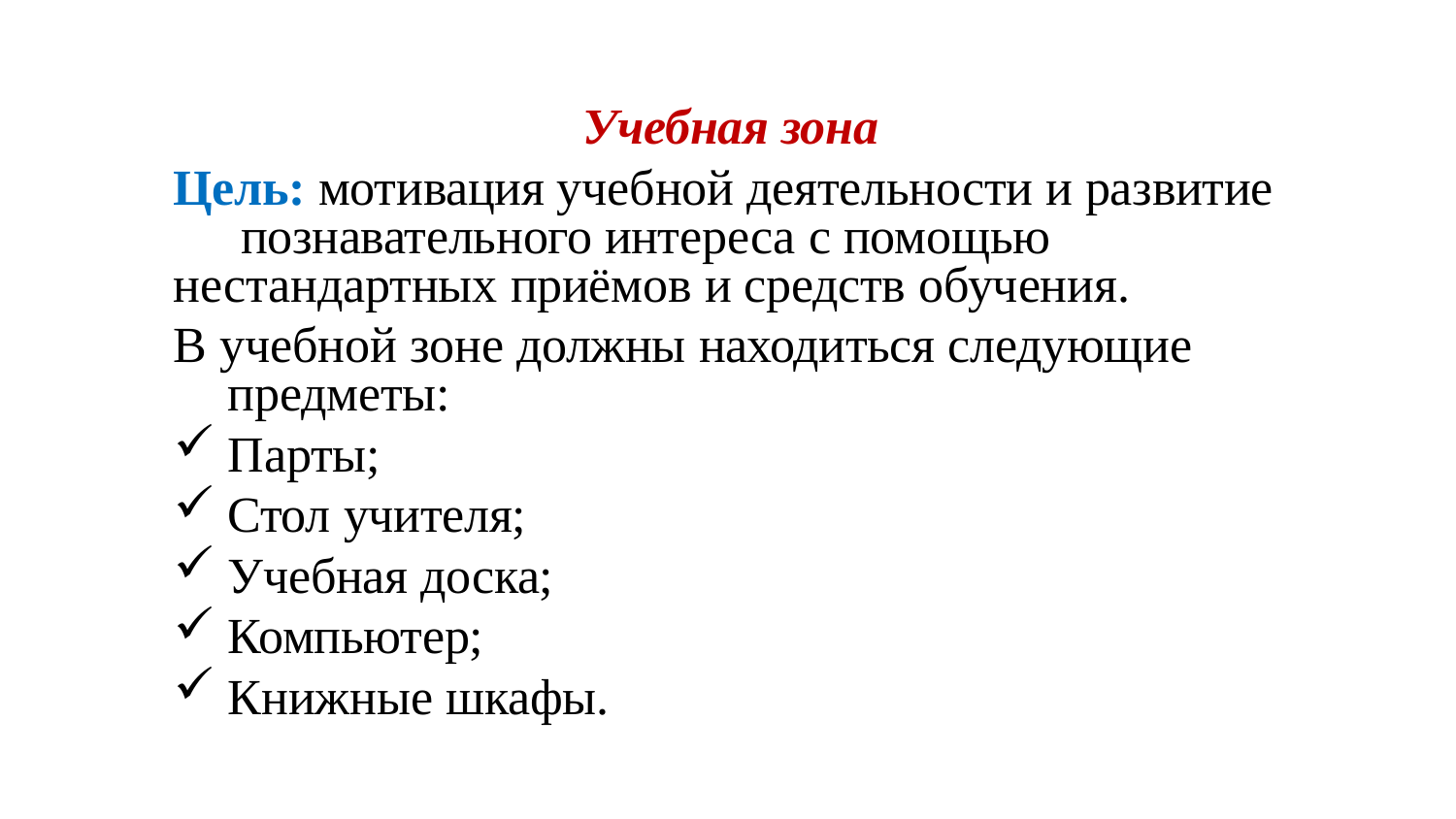

Учебная зона
Цель: мотивация учебной деятельности и развитие  познавательного интереса с помощью
нестандартных приёмов и средств обучения.
В учебной зоне должны находиться следующие  предметы:
Парты;
Стол учителя;
Учебная доска;
Компьютер;
Книжные шкафы.